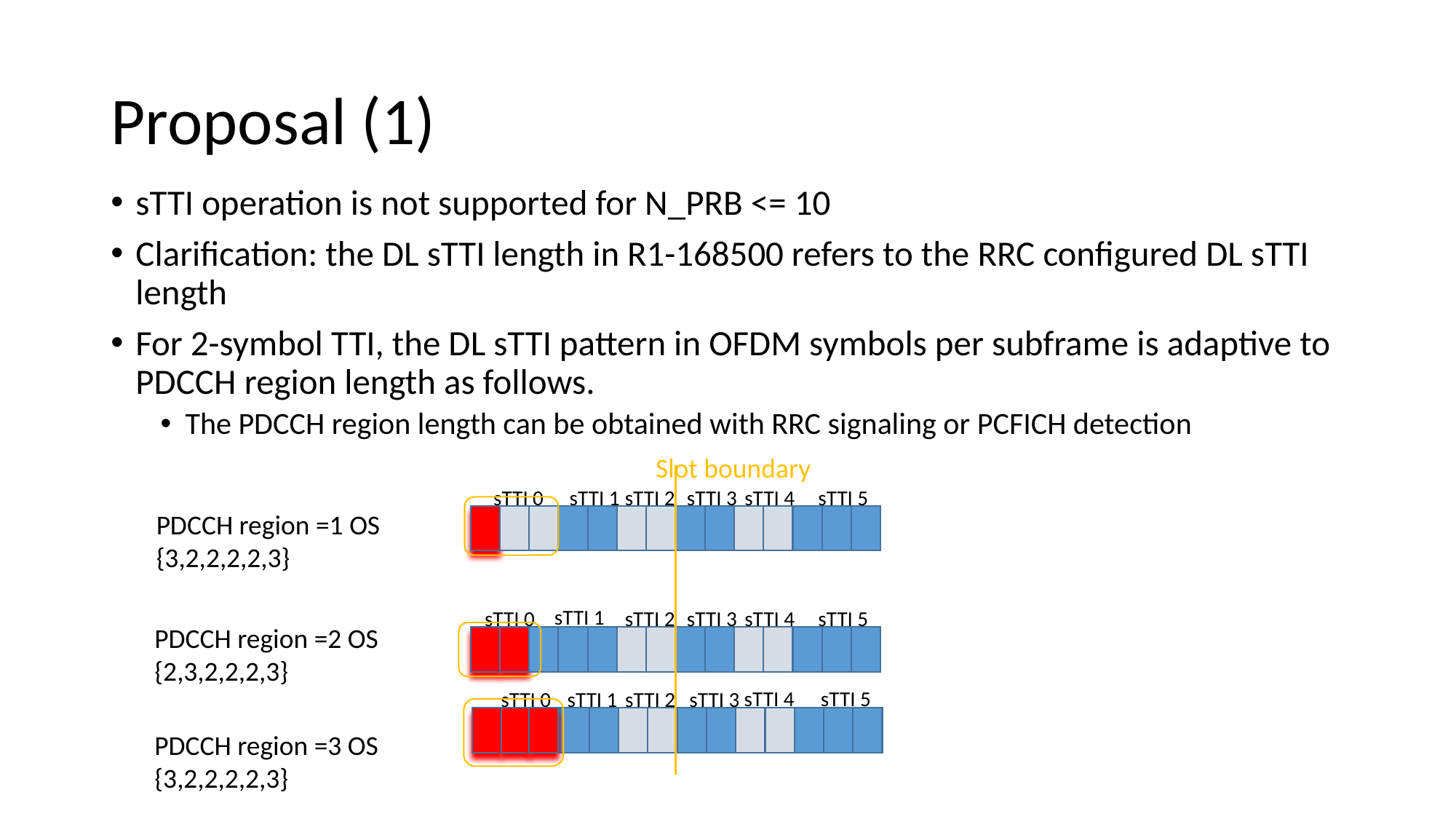

# Proposal (1)
sTTI operation is not supported for N_PRB <= 10
Clarification: the DL sTTI length in R1-168500 refers to the RRC configured DL sTTI length
For 2-symbol TTI, the DL sTTI pattern in OFDM symbols per subframe is adaptive to PDCCH region length as follows.
The PDCCH region length can be obtained with RRC signaling or PCFICH detection
Slot boundary
sTTI 0
sTTI 1
sTTI 2
sTTI 3
sTTI 4
sTTI 5

PDCCH region =1 OS
{3,2,2,2,2,3}

sTTI 1
sTTI 0
sTTI 2
sTTI 3
sTTI 4
sTTI 5
PDCCH region =2 OS
{2,3,2,2,2,3}

sTTI 4
sTTI 5
sTTI 0
sTTI 1
sTTI 2
sTTI 3

PDCCH region =3 OS
{3,2,2,2,2,3}